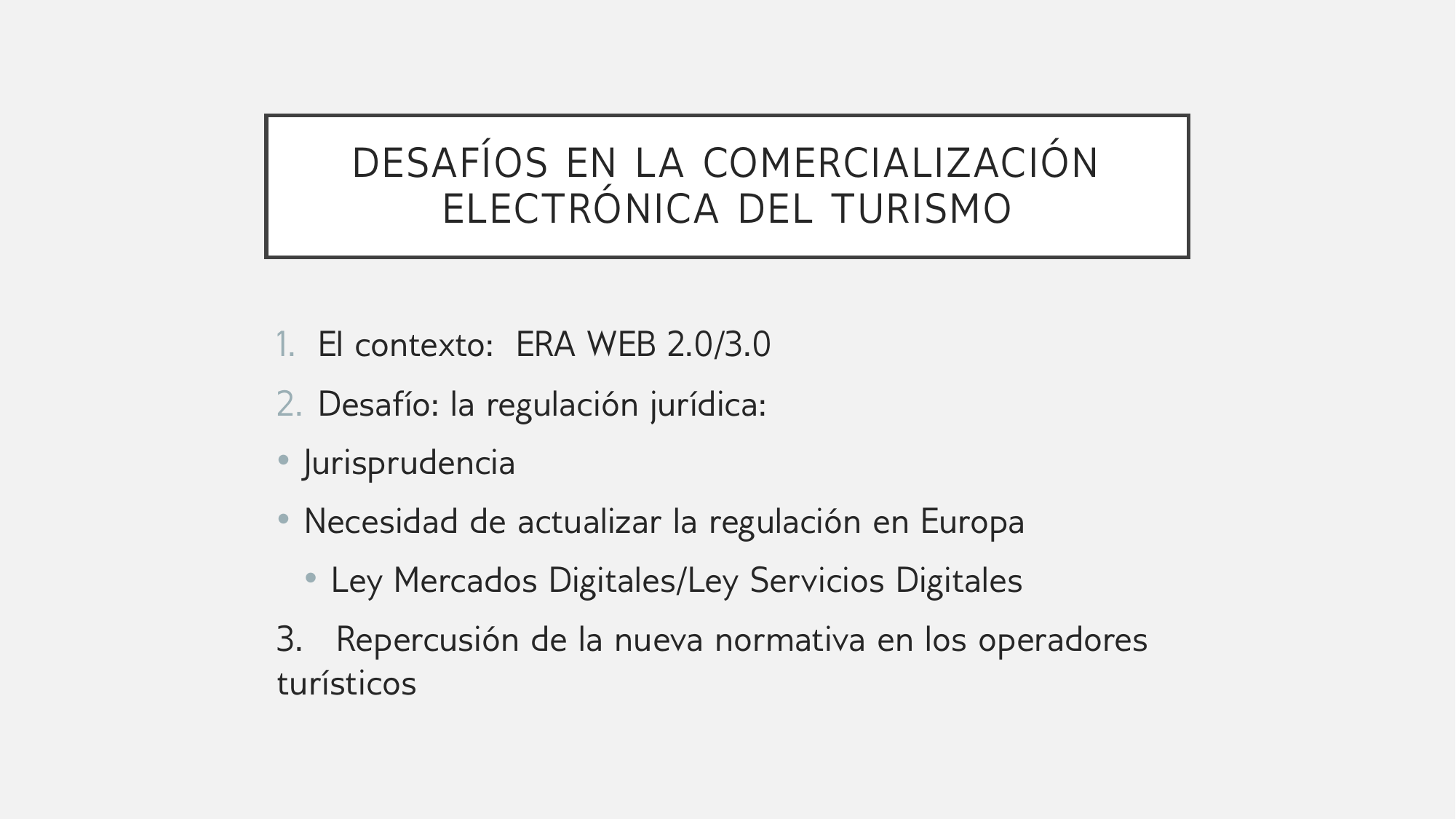

Desafíos en la comercialización electrónica del turismo
El contexto:  ERA WEB 2.0/3.0
Desafío: la regulación jurídica:
Jurisprudencia
Necesidad de actualizar la regulación en Europa
Ley Mercados Digitales/Ley Servicios Digitales
3.   Repercusión de la nueva normativa en los operadores turísticos